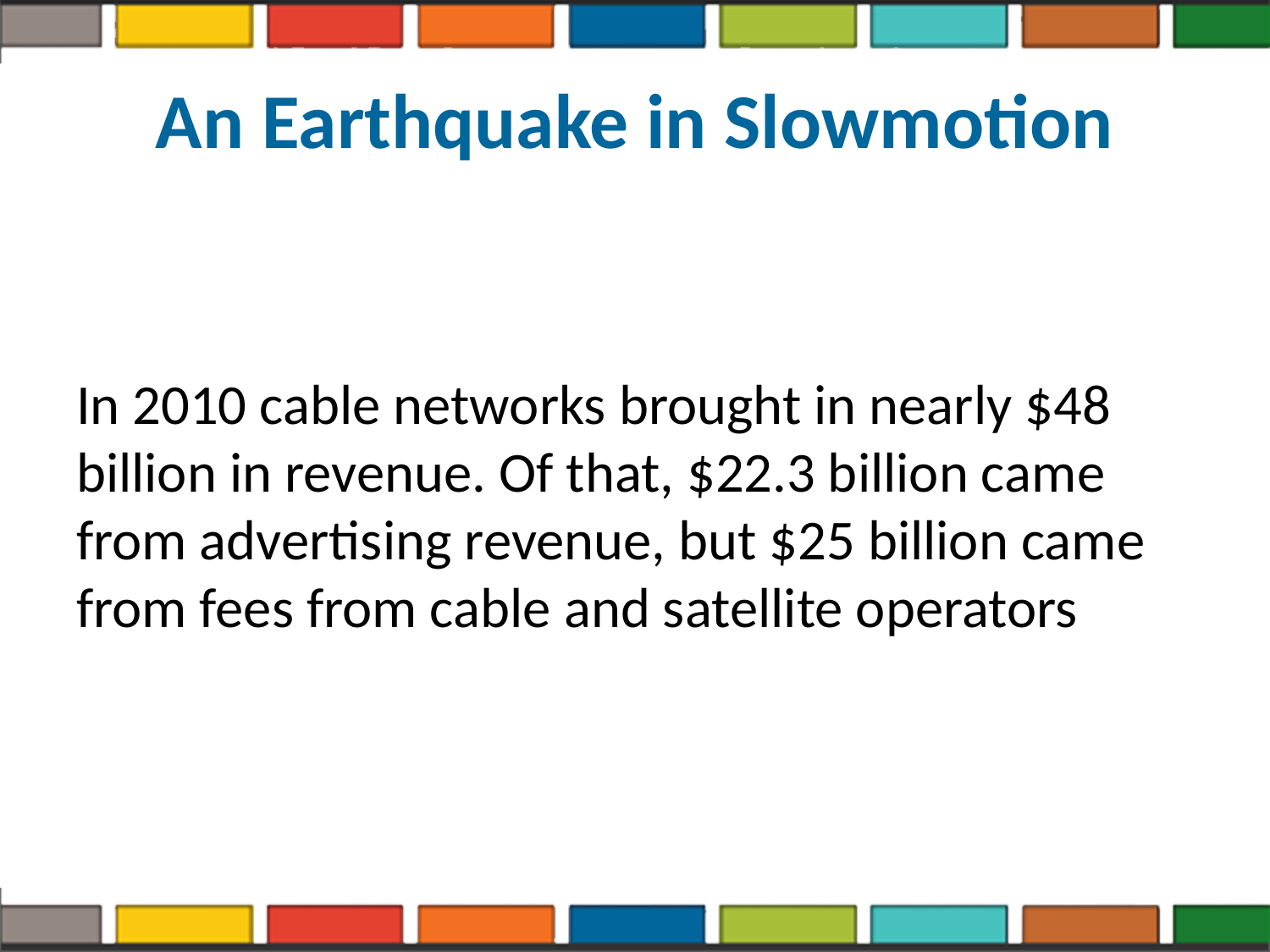

# An Earthquake in Slowmotion

In 2010 cable networks brought in nearly $48 billion in revenue. Of that, $22.3 billion came from advertising revenue, but $25 billion came from fees from cable and satellite operators